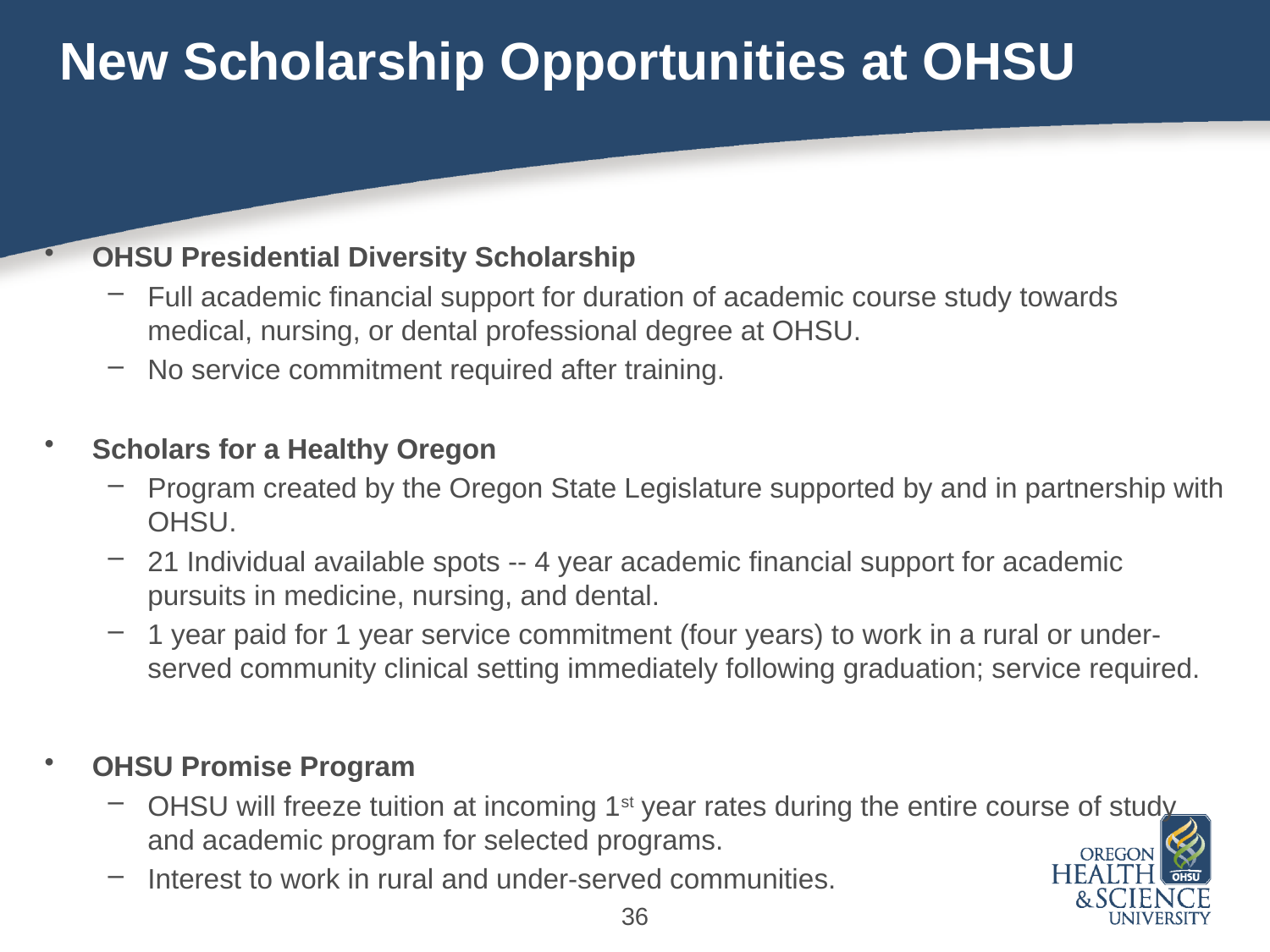

# New Scholarship Opportunities at OHSU
OHSU Presidential Diversity Scholarship
Full academic financial support for duration of academic course study towards medical, nursing, or dental professional degree at OHSU.
No service commitment required after training.

Scholars for a Healthy Oregon
Program created by the Oregon State Legislature supported by and in partnership with OHSU.
21 Individual available spots -- 4 year academic financial support for academic pursuits in medicine, nursing, and dental.
1 year paid for 1 year service commitment (four years) to work in a rural or under-served community clinical setting immediately following graduation; service required.

OHSU Promise Program
OHSU will freeze tuition at incoming 1st year rates during the entire course of study and academic program for selected programs.
Interest to work in rural and under-served communities.
36